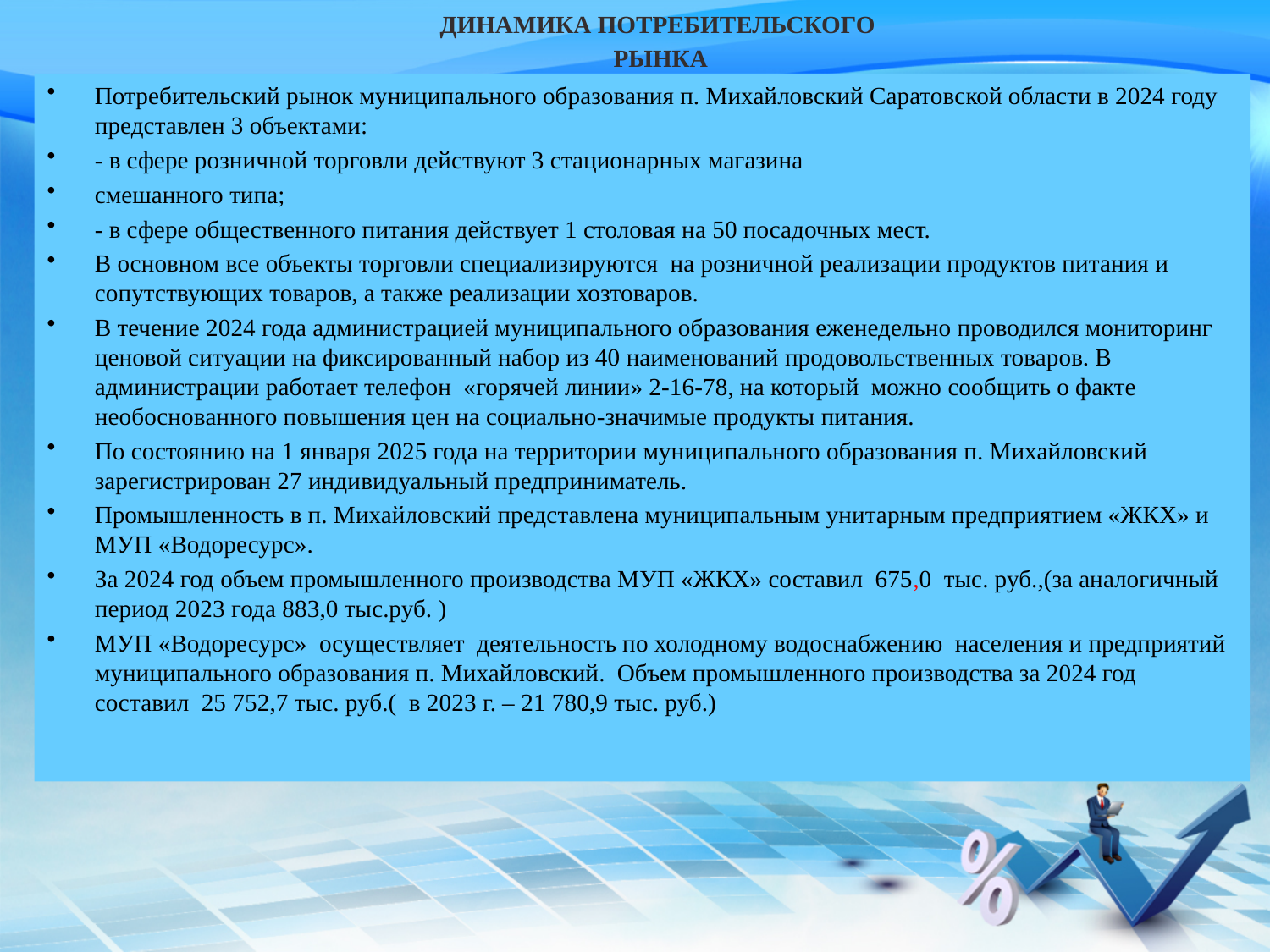

# ДИНАМИКА ПОТРЕБИТЕЛЬСКОГО РЫНКА
Потребительский рынок муниципального образования п. Михайловский Саратовской области в 2024 году  представлен 3 объектами:
- в сфере розничной торговли действуют 3 стационарных магазина
смешанного типа;
- в сфере общественного питания действует 1 столовая на 50 посадочных мест.
В основном все объекты торговли специализируются  на розничной реализации продуктов питания и сопутствующих товаров, а также реализации хозтоваров.
В течение 2024 года администрацией муниципального образования еженедельно проводился мониторинг ценовой ситуации на фиксированный набор из 40 наименований продовольственных товаров. В администрации работает телефон  «горячей линии» 2-16-78, на который  можно сообщить о факте необоснованного повышения цен на социально-значимые продукты питания.
По состоянию на 1 января 2025 года на территории муниципального образования п. Михайловский зарегистрирован 27 индивидуальный предприниматель.
Промышленность в п. Михайловский представлена муниципальным унитарным предприятием «ЖКХ» и МУП «Водоресурс».
За 2024 год объем промышленного производства МУП «ЖКХ» составил  675,0  тыс. руб.,(за аналогичный период 2023 года 883,0 тыс.руб. )
МУП «Водоресурс»  осуществляет  деятельность по холодному водоснабжению  населения и предприятий муниципального образования п. Михайловский.  Объем промышленного производства за 2024 год составил  25 752,7 тыс. руб.(  в 2023 г. – 21 780,9 тыс. руб.)